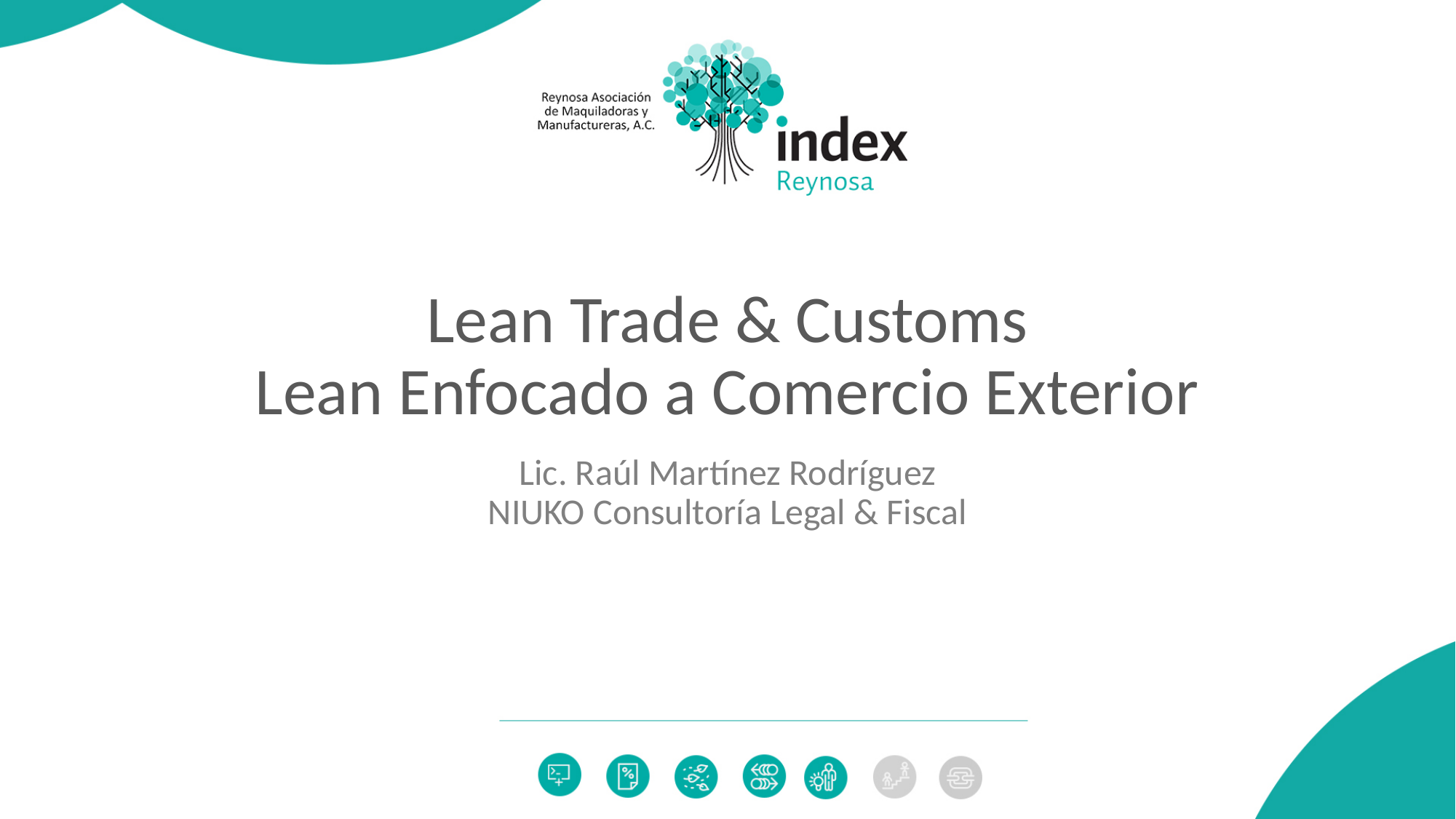

# Lean Trade & Customs Lean Enfocado a Comercio Exterior
Lic. Raúl Martínez Rodríguez
NIUKO Consultoría Legal & Fiscal